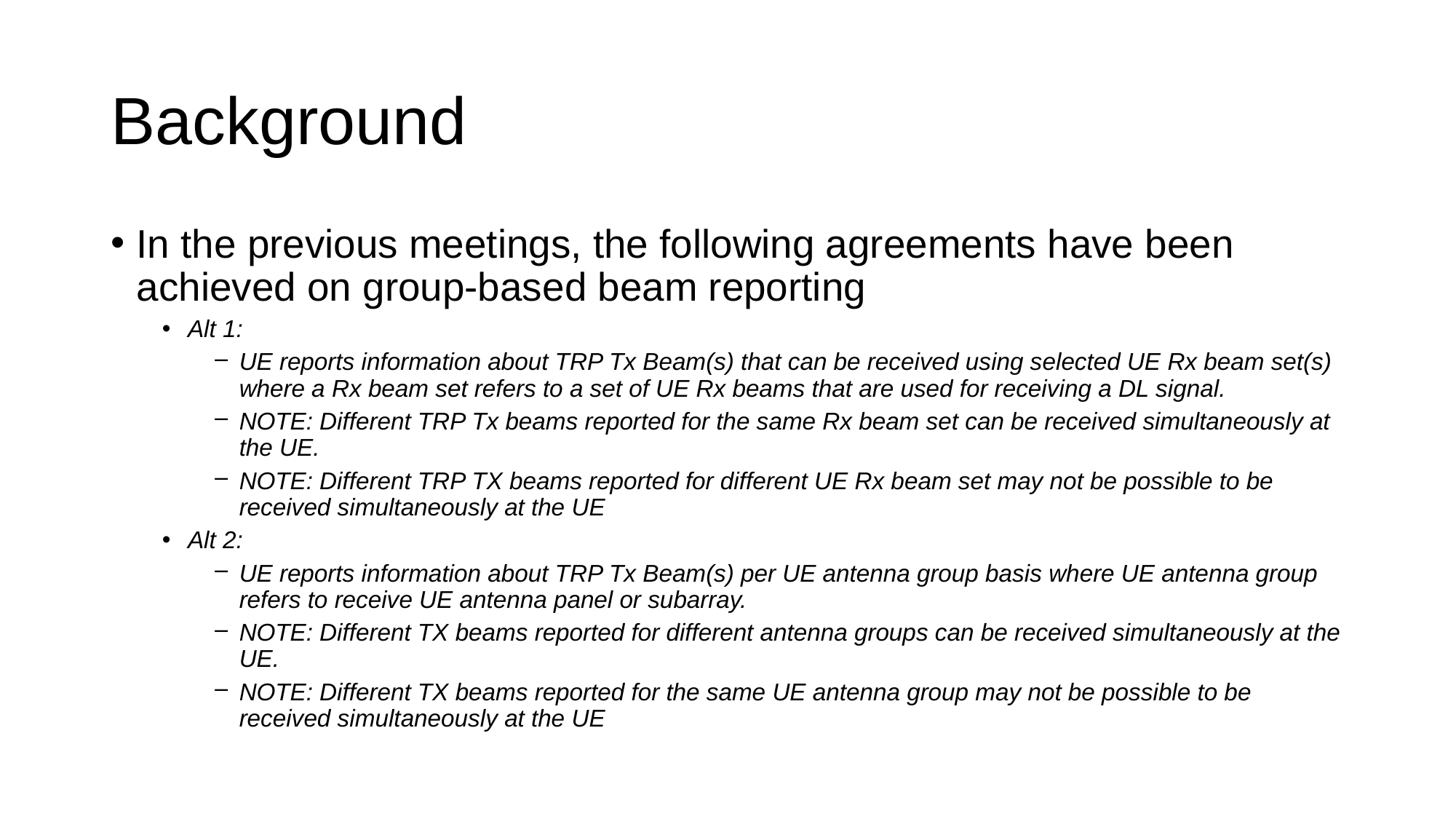

# Background
In the previous meetings, the following agreements have been achieved on group-based beam reporting
Alt 1:
UE reports information about TRP Tx Beam(s) that can be received using selected UE Rx beam set(s) where a Rx beam set refers to a set of UE Rx beams that are used for receiving a DL signal.
NOTE: Different TRP Tx beams reported for the same Rx beam set can be received simultaneously at the UE.
NOTE: Different TRP TX beams reported for different UE Rx beam set may not be possible to be received simultaneously at the UE
Alt 2:
UE reports information about TRP Tx Beam(s) per UE antenna group basis where UE antenna group refers to receive UE antenna panel or subarray.
NOTE: Different TX beams reported for different antenna groups can be received simultaneously at the UE.
NOTE: Different TX beams reported for the same UE antenna group may not be possible to be received simultaneously at the UE